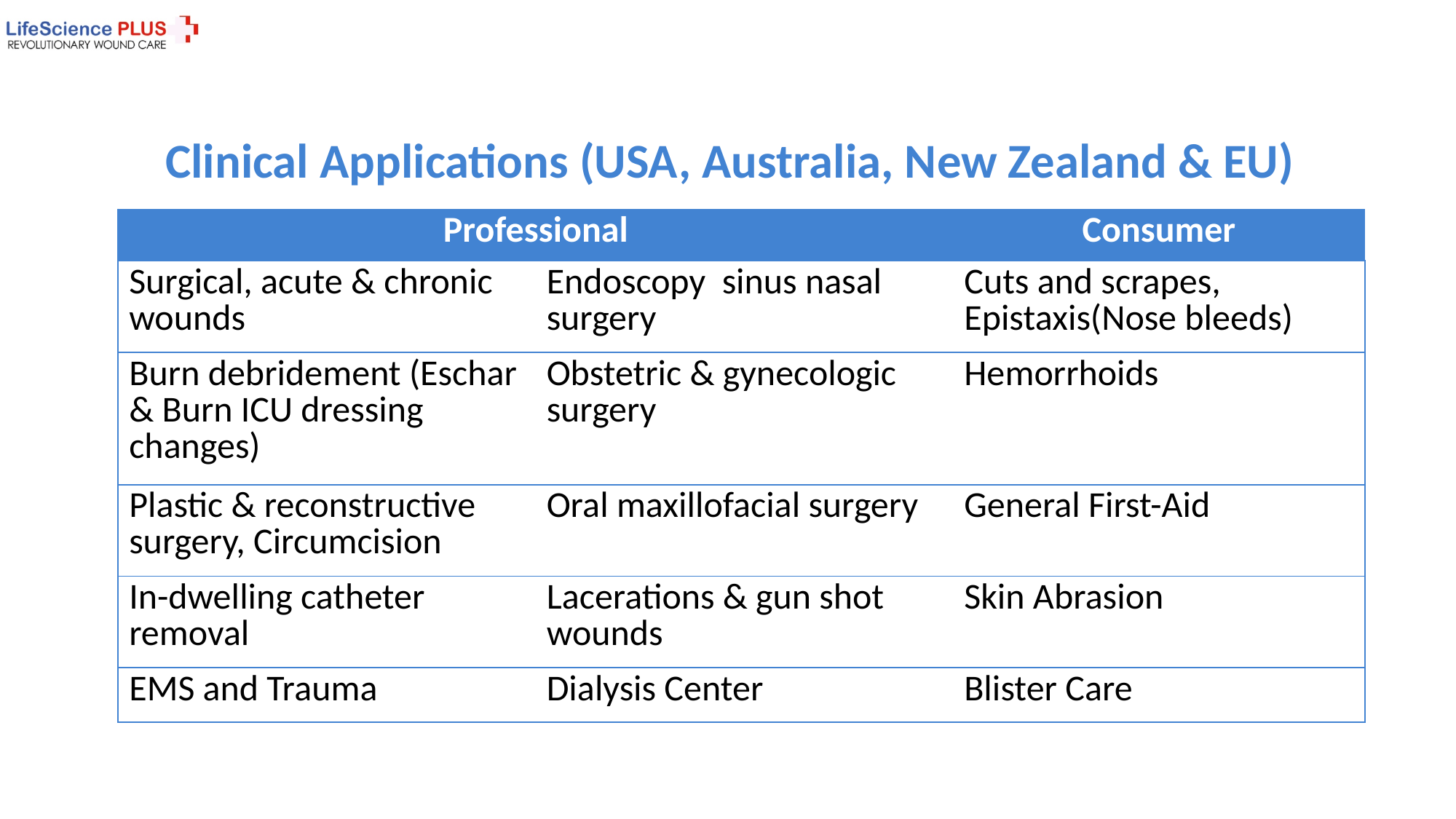

# Clinical Applications (USA, Australia, New Zealand & EU)
| Professional |  | Consumer |
| --- | --- | --- |
| Surgical, acute & chronic wounds | Endoscopy sinus nasal surgery | Cuts and scrapes, Epistaxis(Nose bleeds) |
| Burn debridement (Eschar & Burn ICU dressing changes) | Obstetric & gynecologic surgery | Hemorrhoids |
| Plastic & reconstructive surgery, Circumcision | Oral maxillofacial surgery | General First-Aid |
| In-dwelling catheter removal | Lacerations & gun shot wounds | Skin Abrasion |
| EMS and Trauma | Dialysis Center | Blister Care |